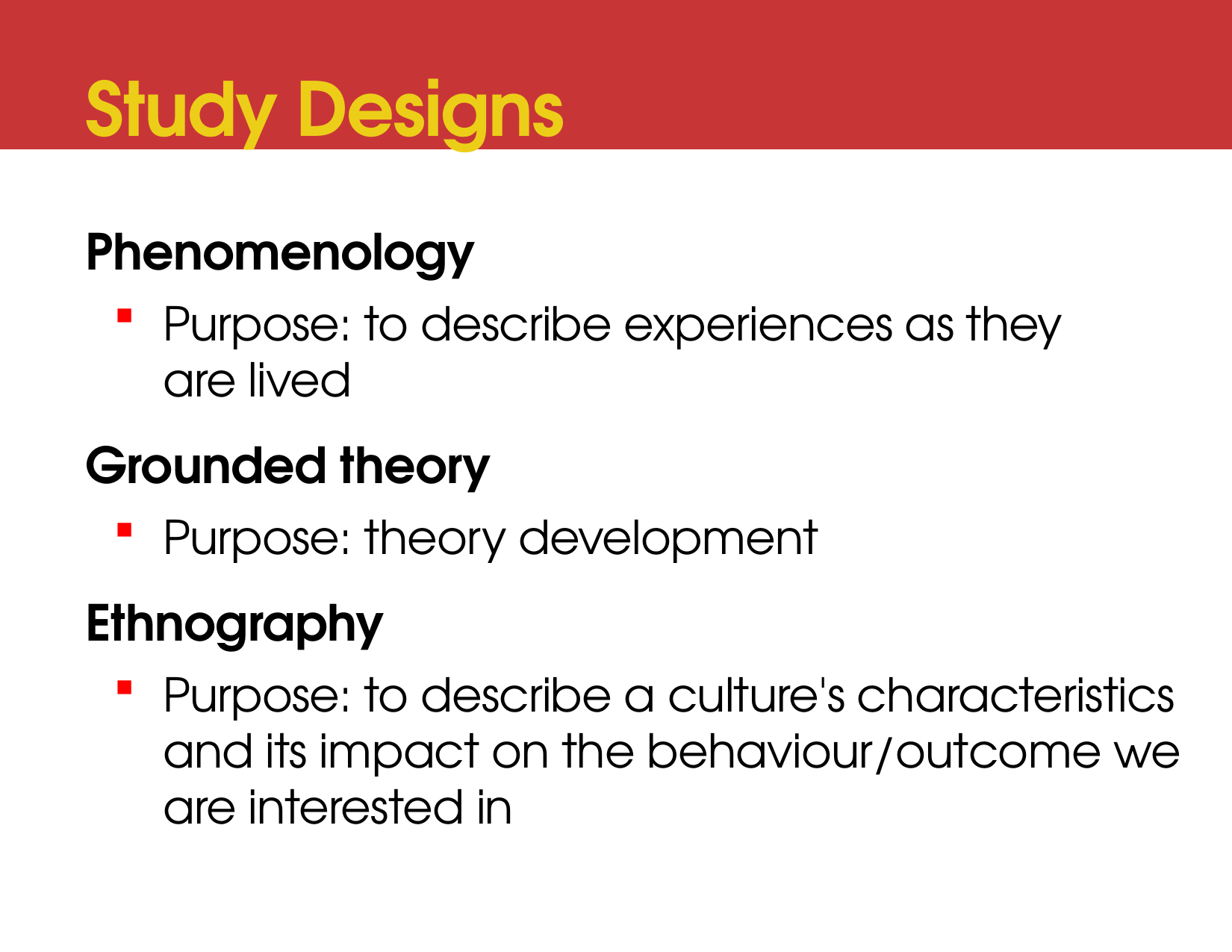

Study Designs
Phenomenology
Purpose: to describe experiences as they
are lived
Grounded theory
Purpose: theory development
Ethnography
Purpose: to describe a culture's characteristics and its impact on the behaviour/outcome we are interested in